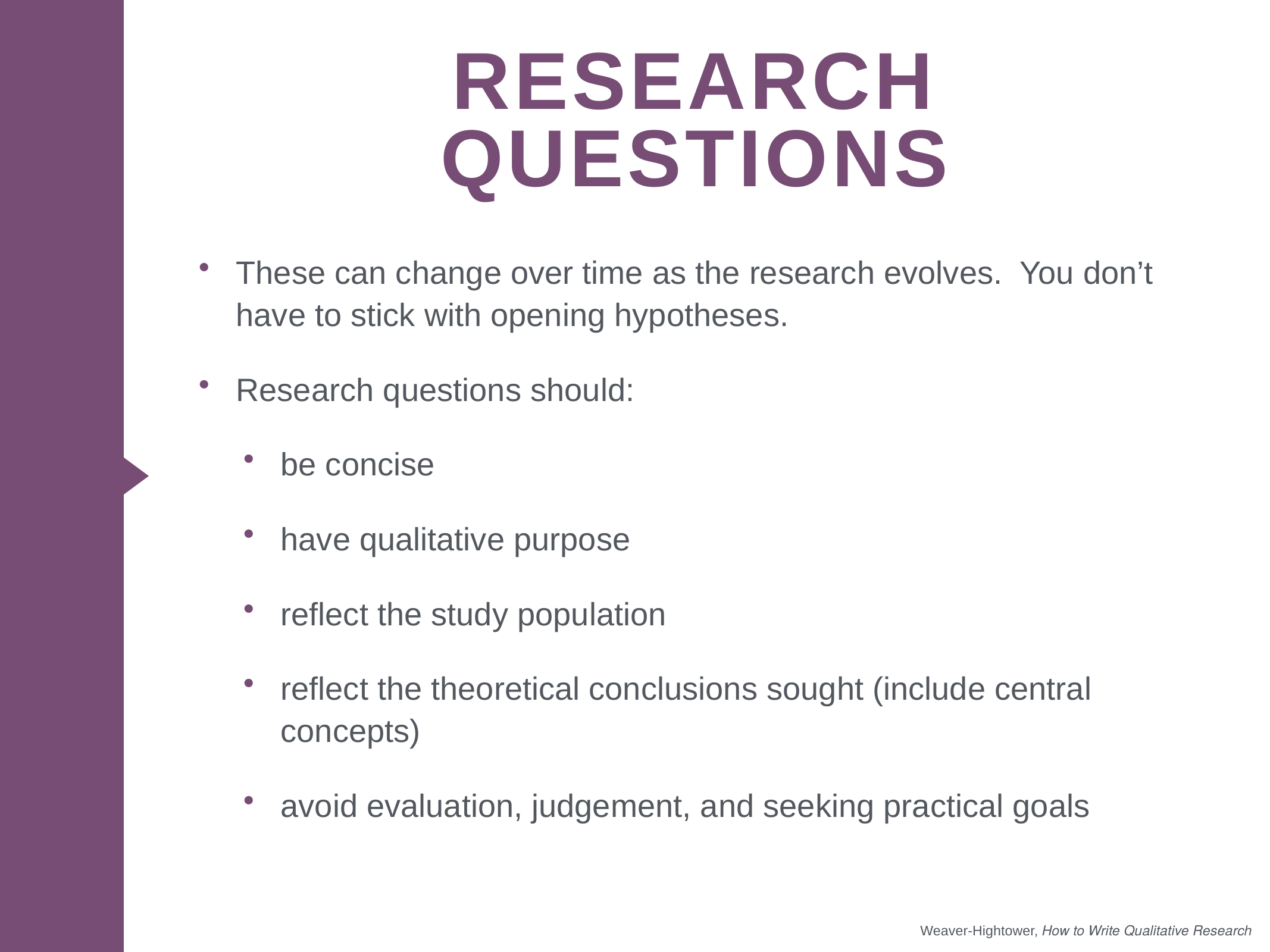

# Research Questions
These can change over time as the research evolves.  You don’t have to stick with opening hypotheses.
Research questions should:
be concise
have qualitative purpose
reflect the study population
reflect the theoretical conclusions sought (include central concepts)
avoid evaluation, judgement, and seeking practical goals